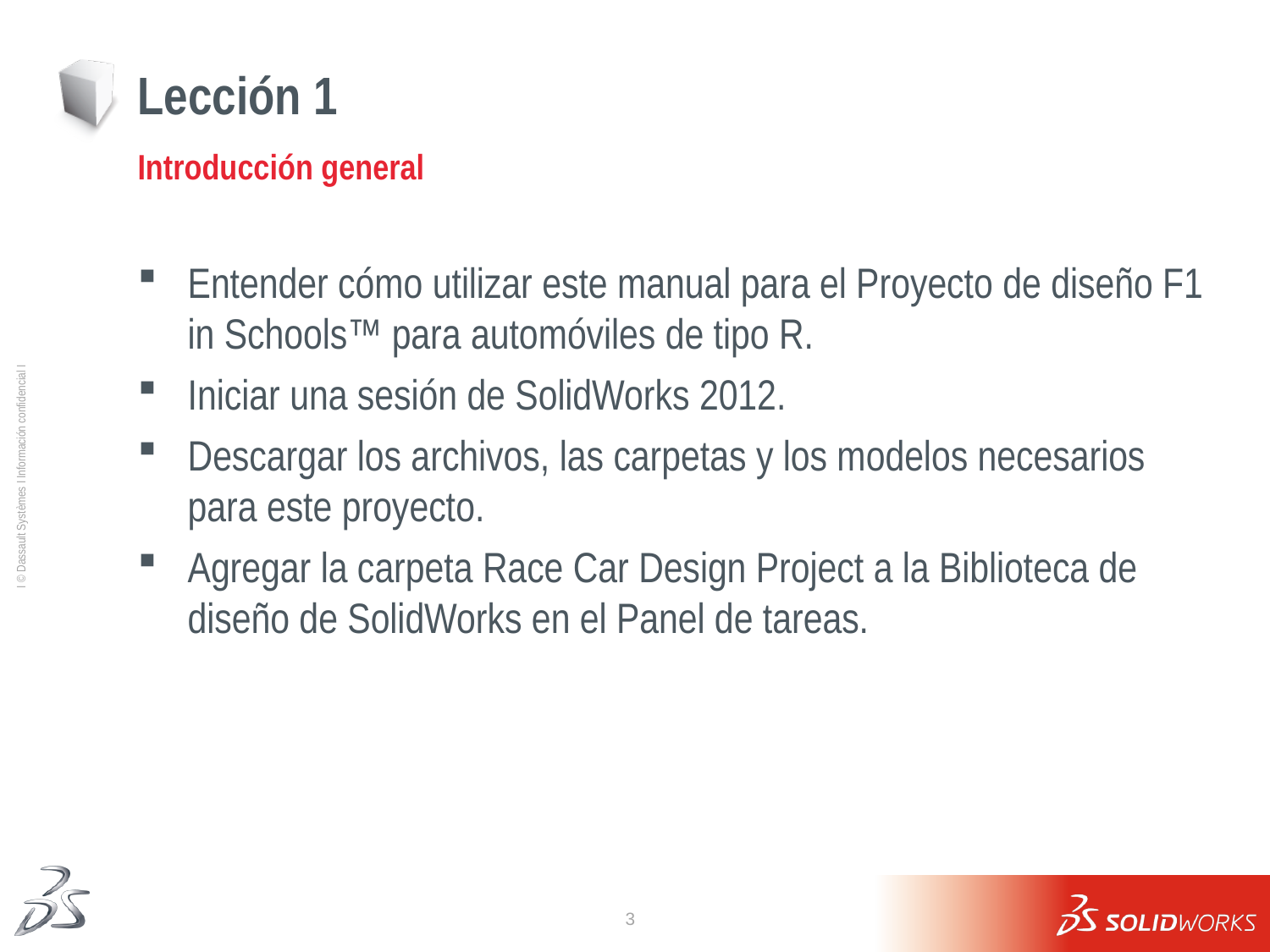

# Lección 1
Introducción general
Entender cómo utilizar este manual para el Proyecto de diseño F1 in Schools™ para automóviles de tipo R.
Iniciar una sesión de SolidWorks 2012.
Descargar los archivos, las carpetas y los modelos necesarios para este proyecto.
Agregar la carpeta Race Car Design Project a la Biblioteca de diseño de SolidWorks en el Panel de tareas.